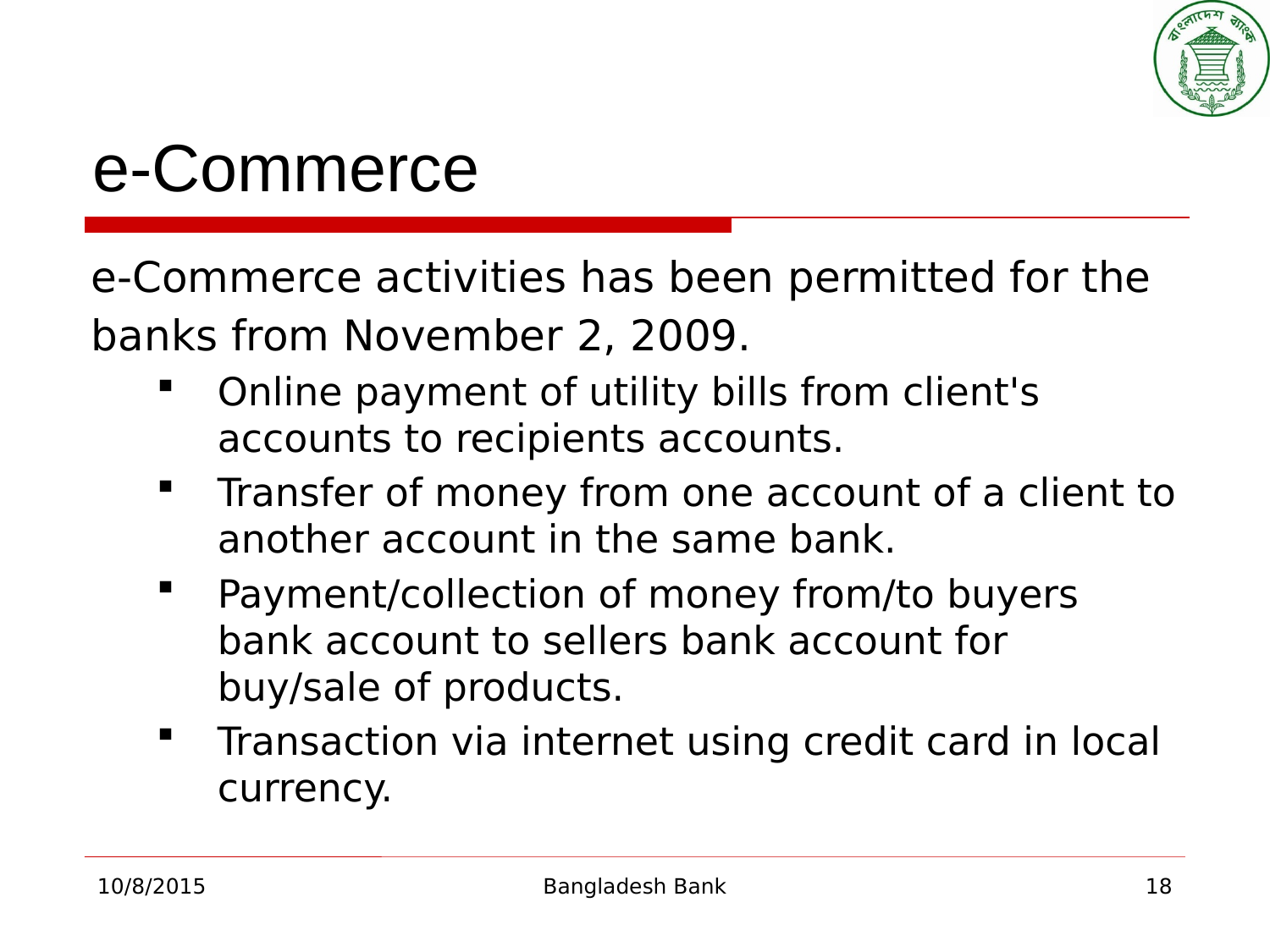

# e-Commerce
e-Commerce activities has been permitted for the
banks from November 2, 2009.
Online payment of utility bills from client's accounts to recipients accounts.
Transfer of money from one account of a client to another account in the same bank.
Payment/collection of money from/to buyers bank account to sellers bank account for buy/sale of products.
Transaction via internet using credit card in local currency.
10/8/2015
Bangladesh Bank
18